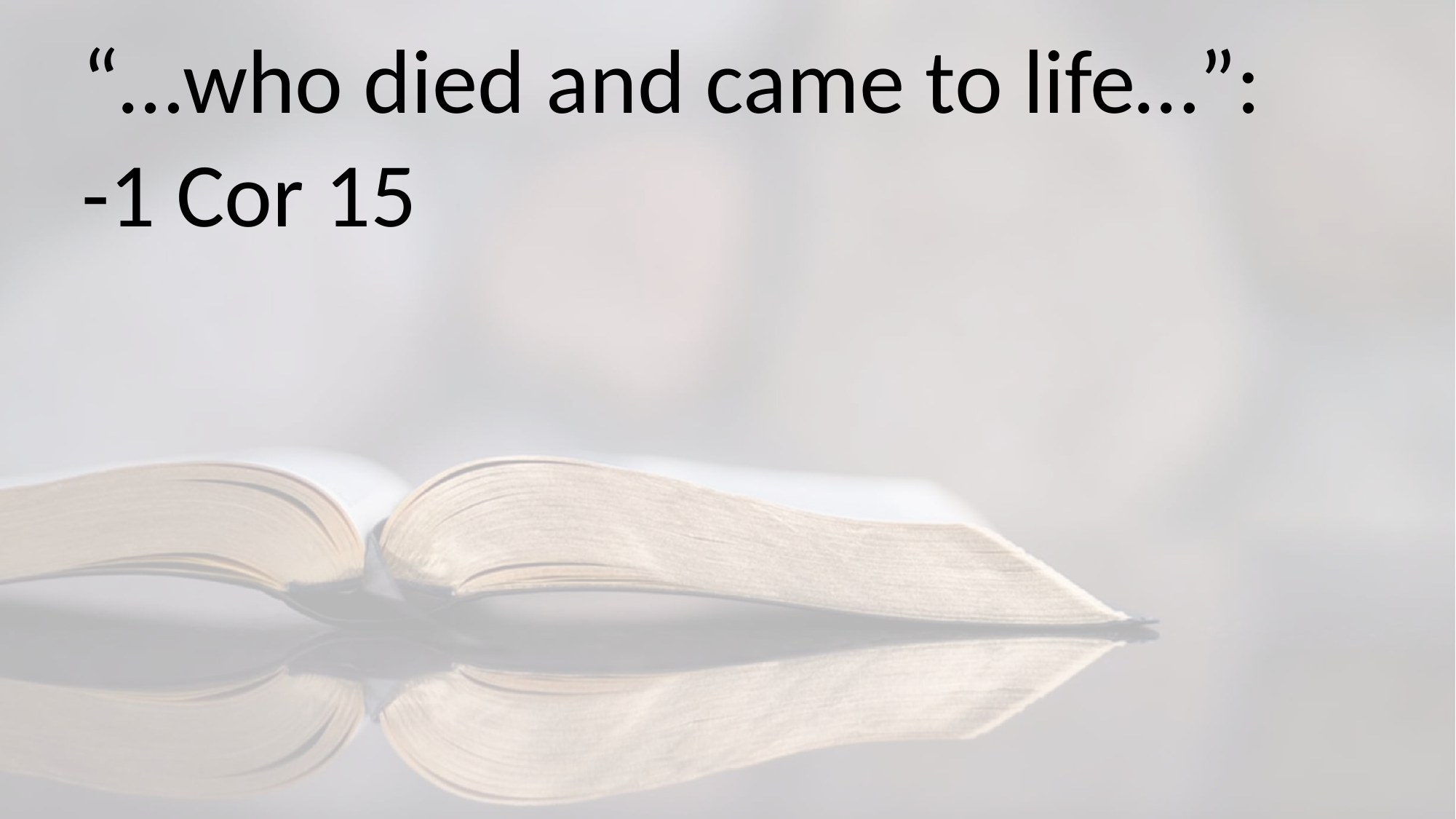

“…who died and came to life…”:
-1 Cor 15